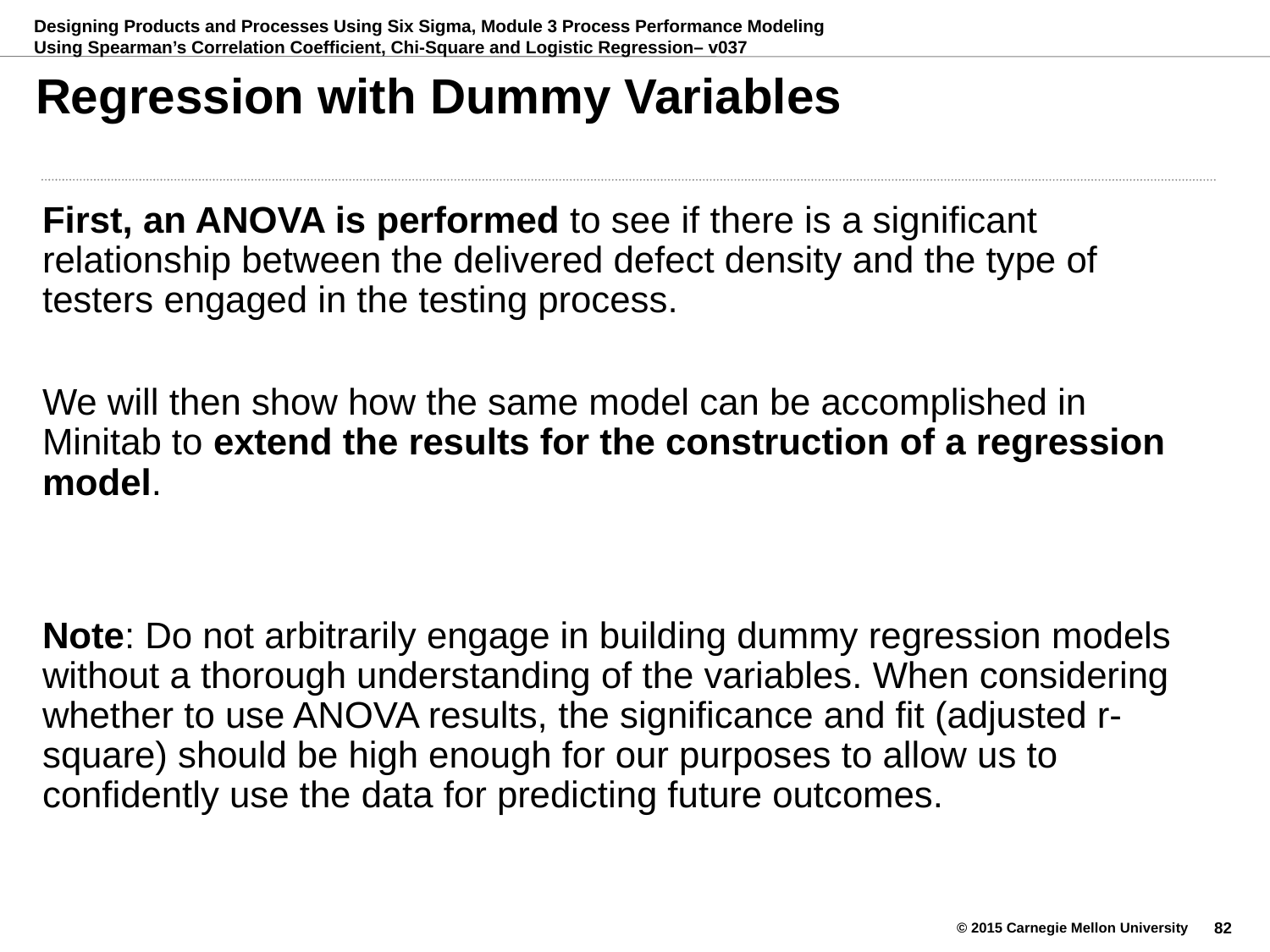

# Regression with Dummy Variables
First, an ANOVA is performed to see if there is a significant relationship between the delivered defect density and the type of testers engaged in the testing process.

We will then show how the same model can be accomplished in Minitab to extend the results for the construction of a regression model.

Note: Do not arbitrarily engage in building dummy regression models without a thorough understanding of the variables. When considering whether to use ANOVA results, the significance and fit (adjusted r-square) should be high enough for our purposes to allow us to confidently use the data for predicting future outcomes.